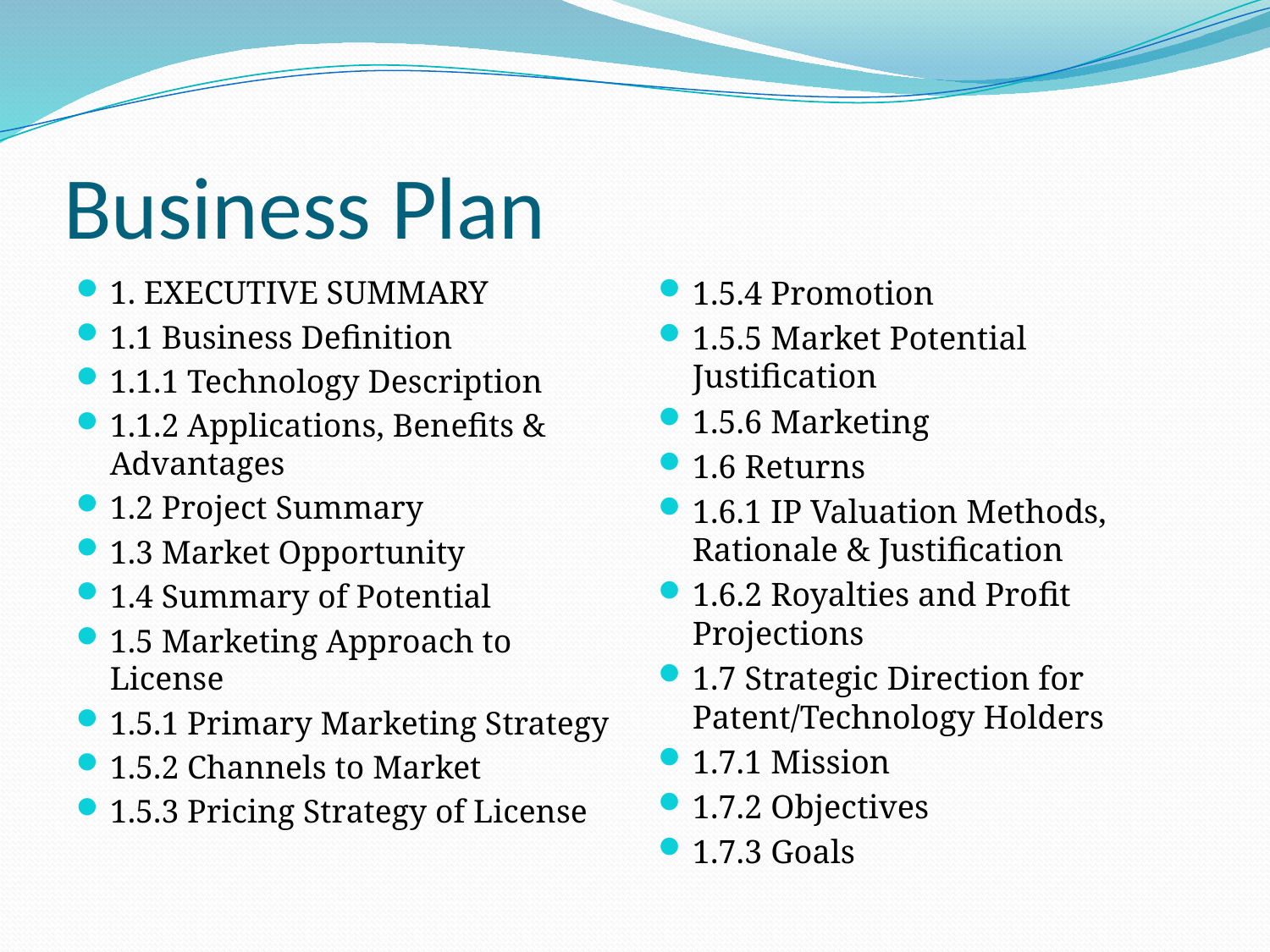

# Business Plan
1. EXECUTIVE SUMMARY
1.1 Business Definition
1.1.1 Technology Description
1.1.2 Applications, Benefits & Advantages
1.2 Project Summary
1.3 Market Opportunity
1.4 Summary of Potential
1.5 Marketing Approach to License
1.5.1 Primary Marketing Strategy
1.5.2 Channels to Market
1.5.3 Pricing Strategy of License
1.5.4 Promotion
1.5.5 Market Potential Justification
1.5.6 Marketing
1.6 Returns
1.6.1 IP Valuation Methods, Rationale & Justification
1.6.2 Royalties and Profit Projections
1.7 Strategic Direction for Patent/Technology Holders
1.7.1 Mission
1.7.2 Objectives
1.7.3 Goals